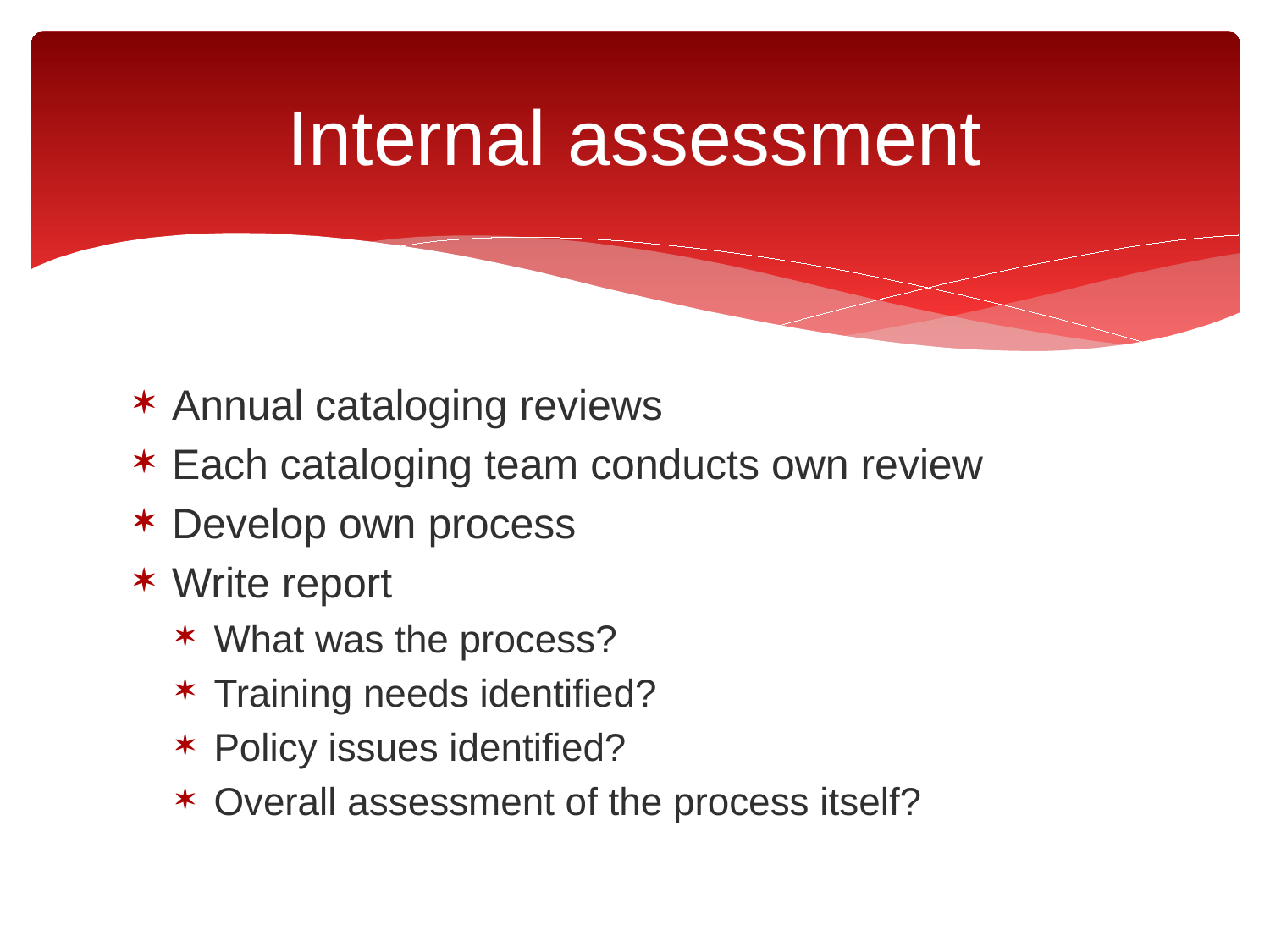

# Internal assessment
Annual cataloging reviews
Each cataloging team conducts own review
Develop own process
Write report
What was the process?
Training needs identified?
Policy issues identified?
Overall assessment of the process itself?